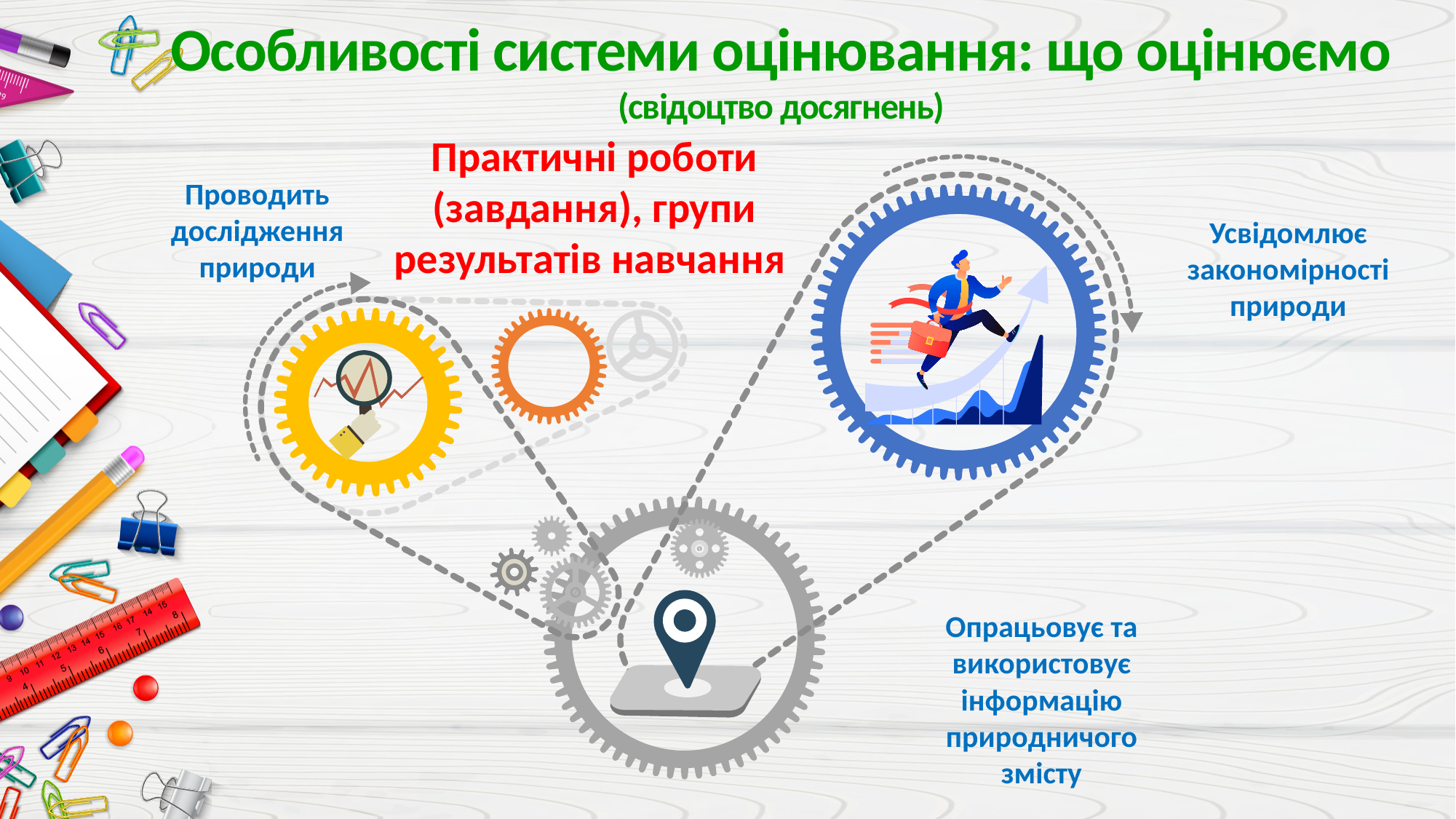

# Особливості системи оцінювання: що оцінюємо (свідоцтво досягнень)
Практичні роботи (завдання), групи результатів навчання

Проводить дослідження природи
Усвідомлює закономірності природи
Опрацьовує та використовує інформацію природничого змісту